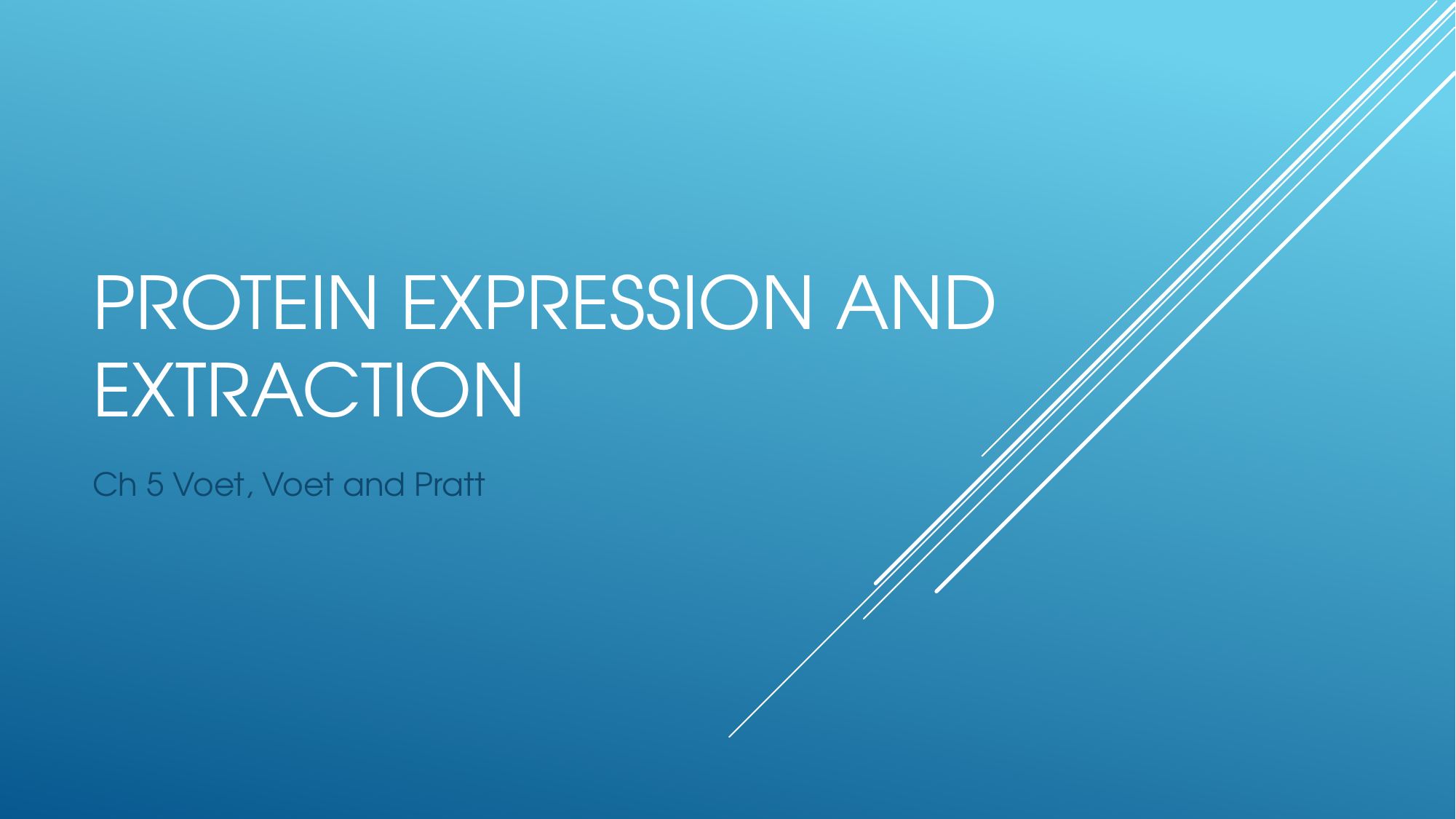

# Protein Expression and Extraction
Ch 5 Voet, Voet and Pratt